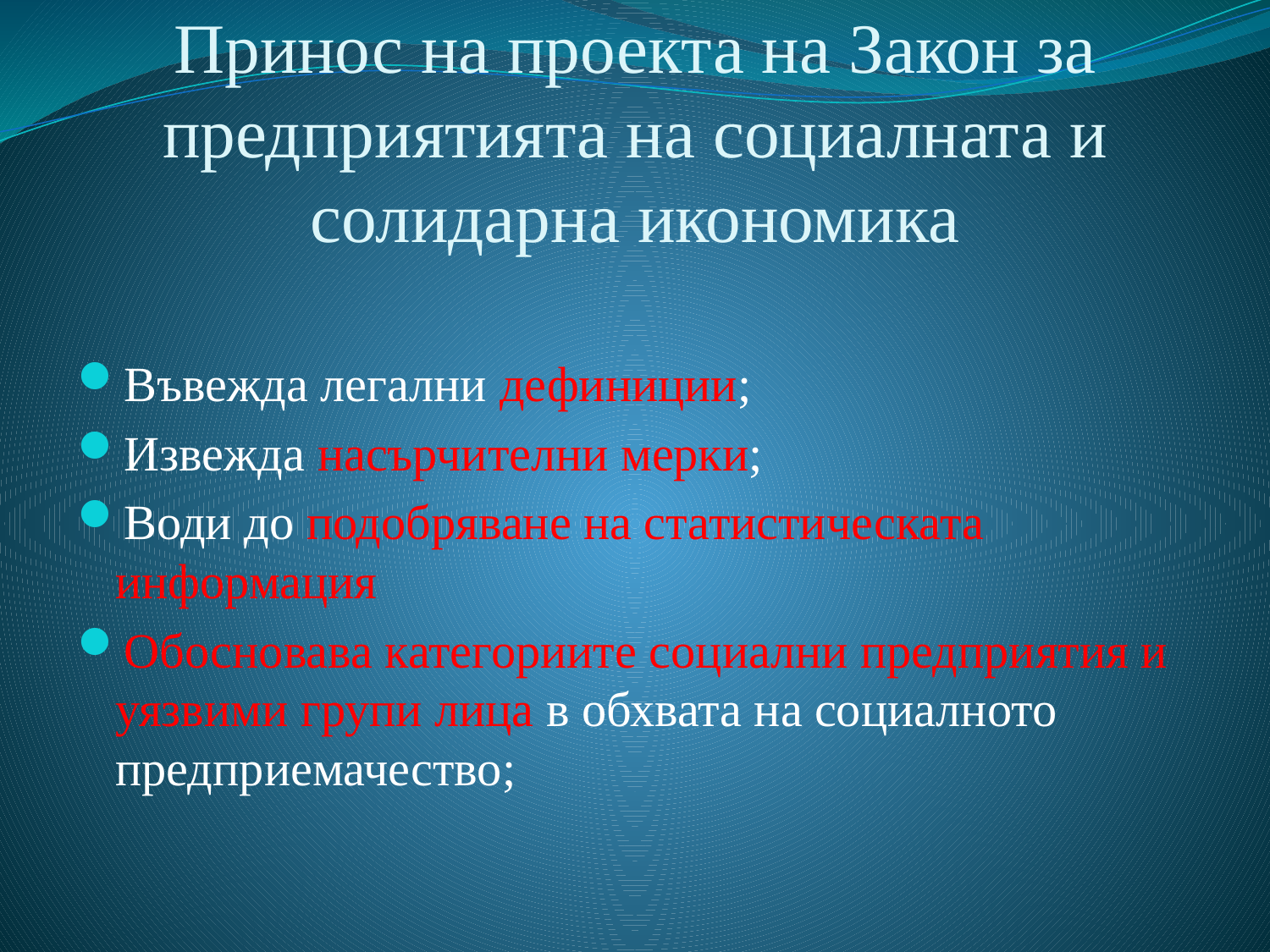

# Принос на проекта на Закон за предприятията на социалната и солидарна икономика
Въвежда легални дефиниции;
Извежда насърчителни мерки;
Води до подобряване на статистическата информация
Обосновава категориите социални предприятия и уязвими групи лица в обхвата на социалното предприемачество;